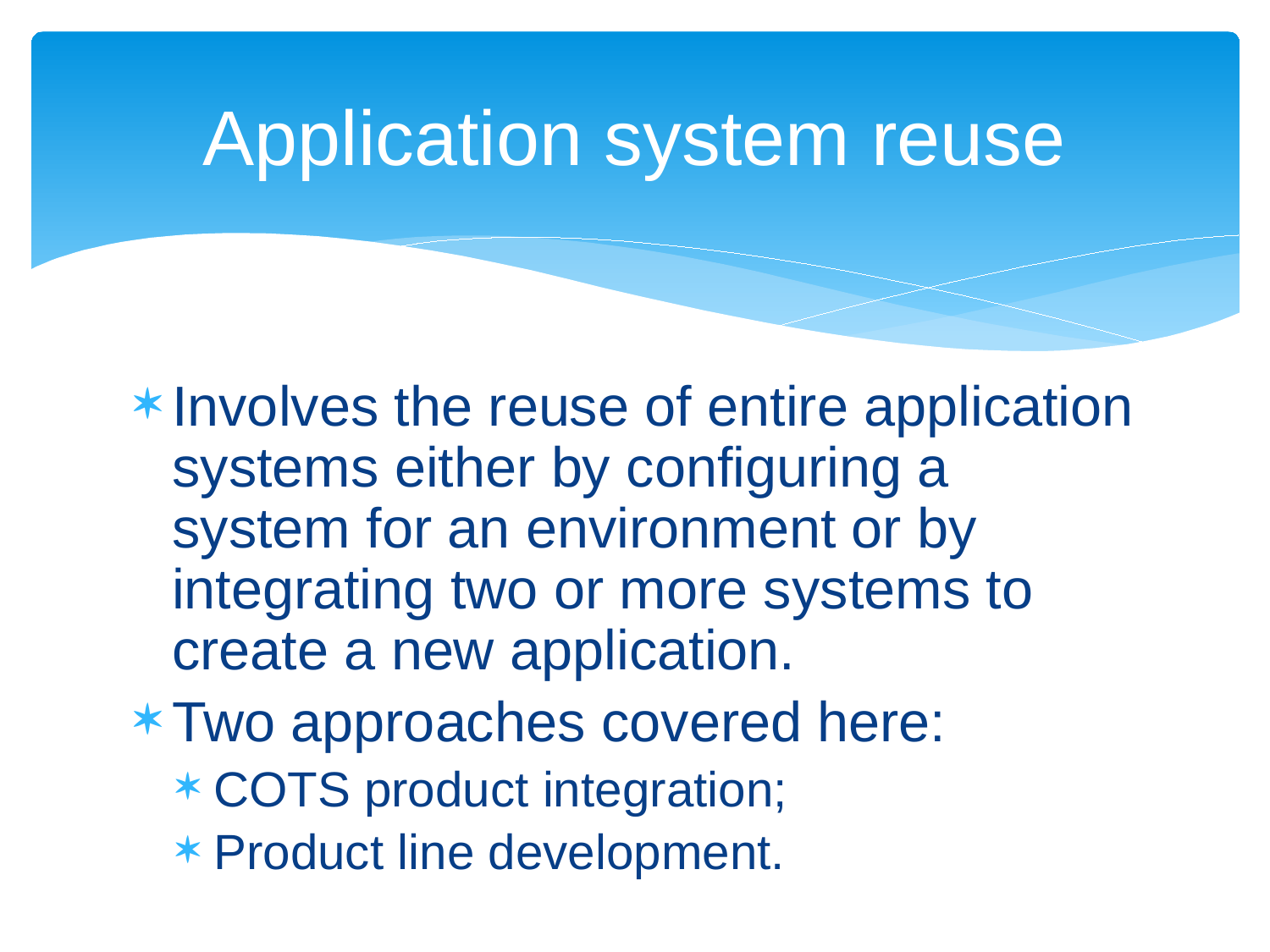

# Application system reuse
Involves the reuse of entire application systems either by configuring a system for an environment or by integrating two or more systems to create a new application.
Two approaches covered here:
COTS product integration;
Product line development.